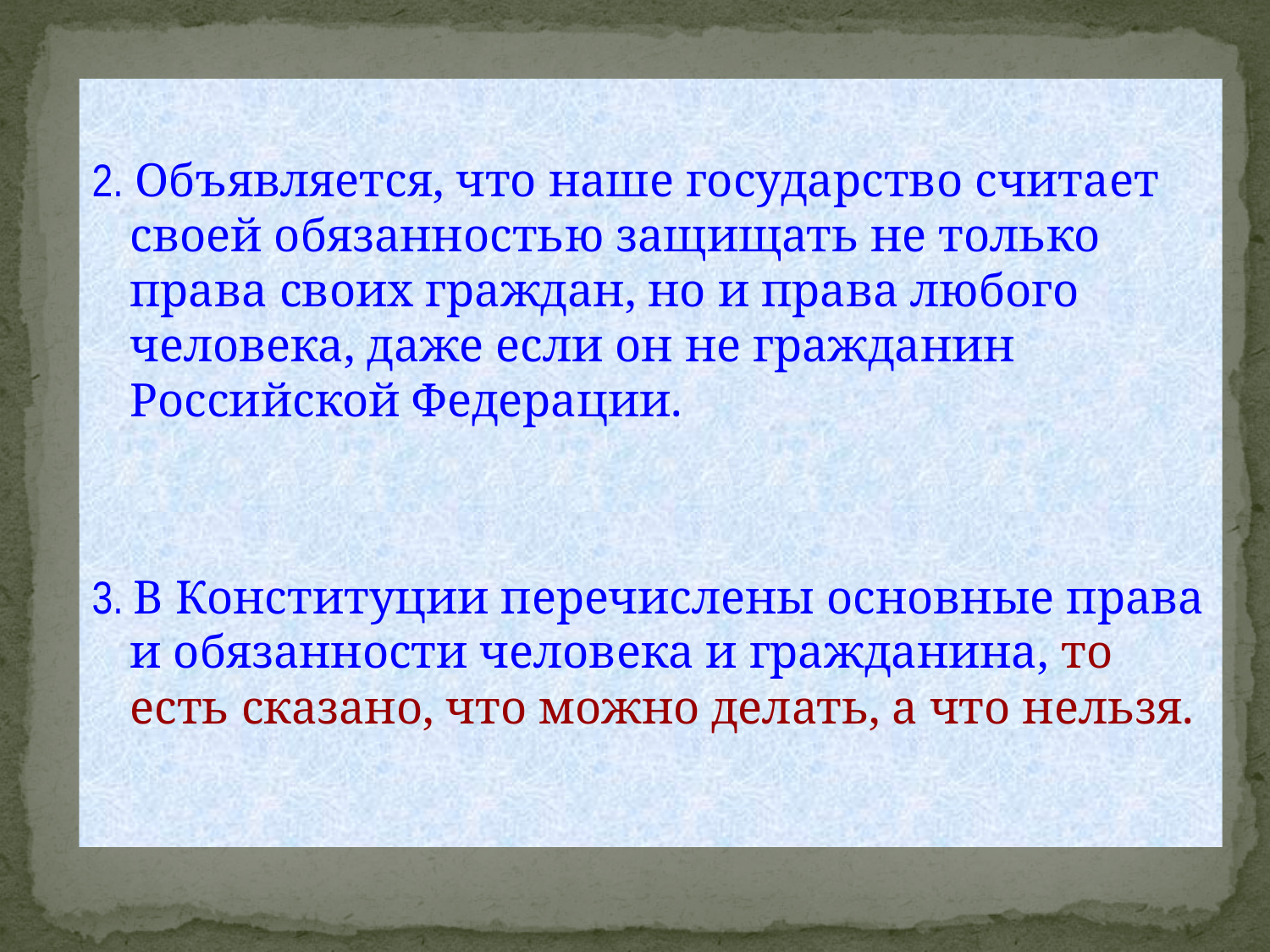

#

2. Объявляется, что наше государство считает своей обязанностью защищать не только права своих граждан, но и права любого человека, даже если он не гражданин Российской Федерации.

3. В Конституции перечислены основные права и обязанности человека и гражданина, то есть сказано, что можно делать, а что нельзя.